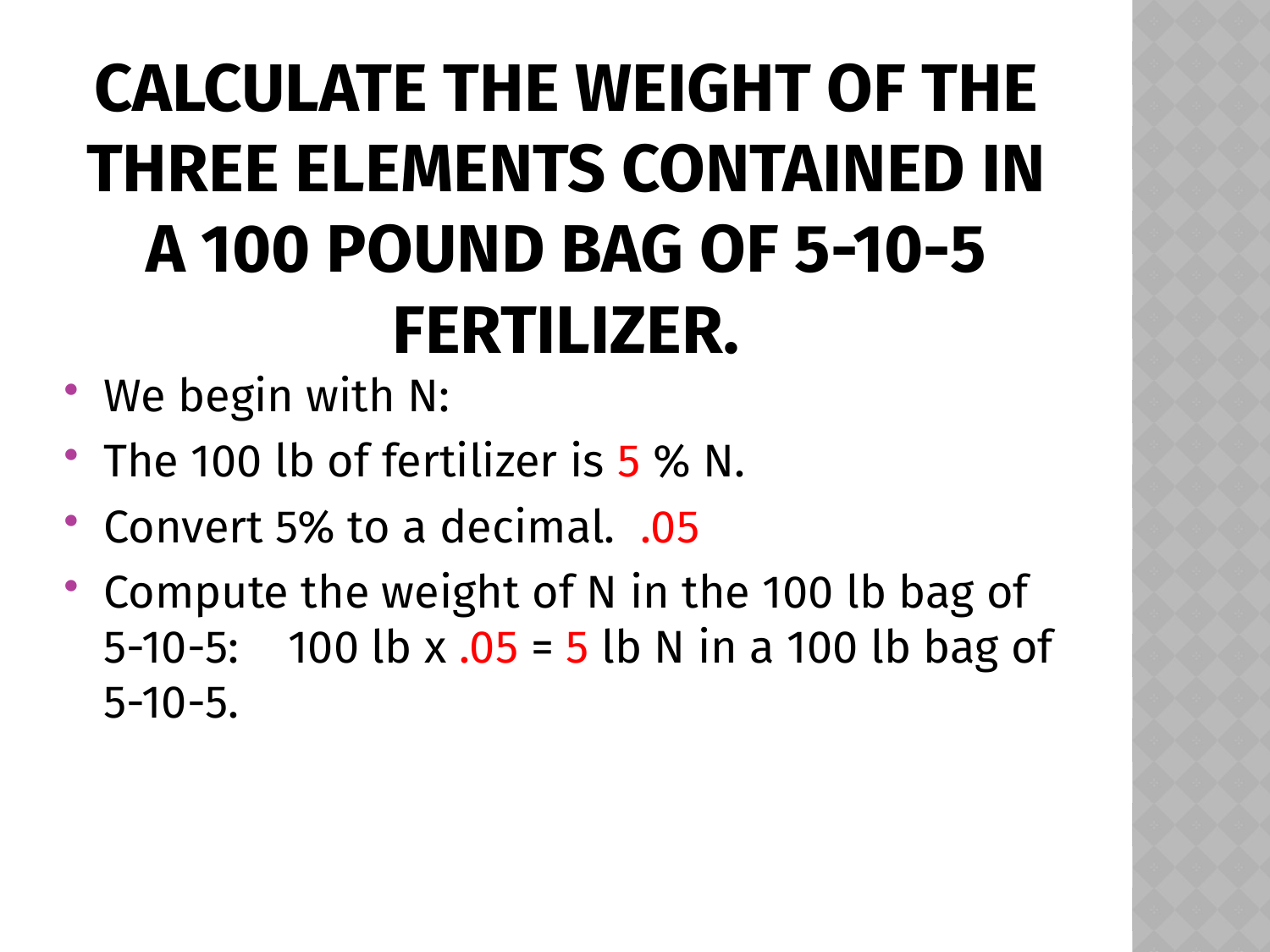

# Calculate the weight of the three elements contained in a 100 pound bag of 5-10-5 fertilizer.
We begin with N:
The 100 lb of fertilizer is 5 % N.
Convert 5% to a decimal.  .05
Compute the weight of N in the 100 lb bag of 5-10-5:    100 lb x .05 = 5 lb N in a 100 lb bag of 5-10-5.